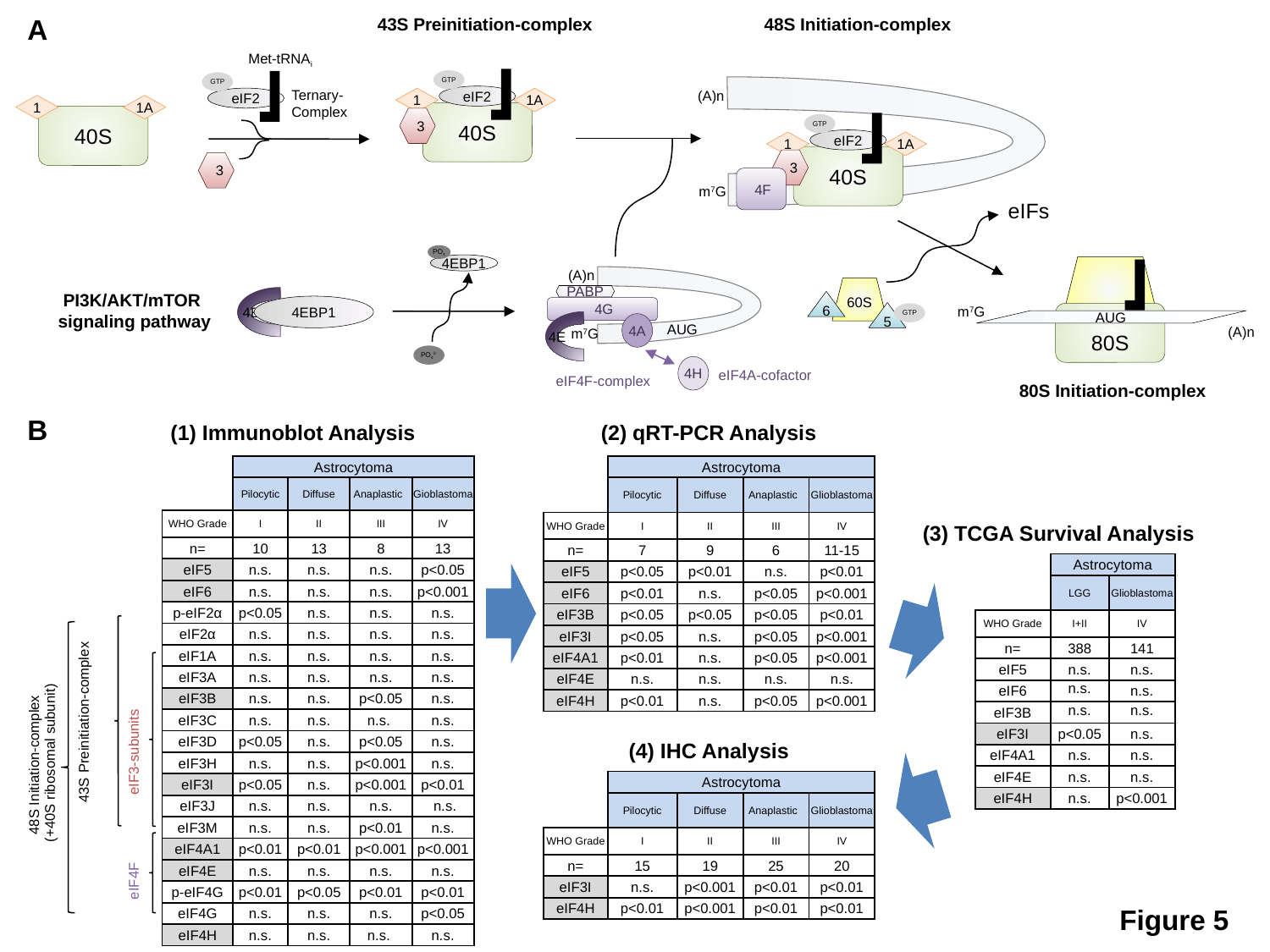

A
43S Preinitiation-complex
48S Initiation-complex
Met-tRNAi

GTP
eIF2

GTP
eIF2
1
1A
40S
Ternary-
Complex
(A)n
1
1A
40S
3

GTP
eIF2
1
1A
40S
3
3
 4F
m7G
eIFs
PO4
4EBP1

(A)n
PABP
 4G
4E
4A
AUG
m7G
eIF4F-complex
4E
60S
PI3K/AKT/mTOR
signaling pathway
6
4EBP1
m7G
AUG
5
GTP
80S

(A)n
PO42-
4H
eIF4A-cofactor
80S Initiation-complex
B
(1) Immunoblot Analysis
(2) qRT-PCR Analysis
|  |  |  |  | Astrocytoma |  |  |  |
| --- | --- | --- | --- | --- | --- | --- | --- |
|  |  |  |  | Pilocytic | Diffuse | Anaplastic | Gioblastoma |
|  |  |  | WHO Grade | I | II | III | IV |
|  |  |  | n= | 10 | 13 | 8 | 13 |
|  |  |  | eIF5 | n.s. | n.s. | n.s. | p<0.05 |
|  |  |  | eIF6 | n.s. | n.s. | n.s. | p<0.001 |
| 48S Initiation-complex (+40S ribosomal subunit) | 43S Preinitiation-complex |  | p-eIF2α | p<0.05 | n.s. | n.s. | n.s. |
|  |  |  | eIF2α | n.s. | n.s. | n.s. | n.s. |
|  |  |  | eIF1A | n.s. | n.s. | n.s. | n.s. |
|  |  | eIF3-subunits | eIF3A | n.s. | n.s. | n.s. | n.s. |
|  |  |  | eIF3B | n.s. | n.s. | p<0.05 | n.s. |
|  |  |  | eIF3C | n.s. | n.s. | n.s. | n.s. |
|  |  |  | eIF3D | p<0.05 | n.s. | p<0.05 | n.s. |
|  |  |  | eIF3H | n.s. | n.s. | p<0.001 | n.s. |
|  |  |  | eIF3I | p<0.05 | n.s. | p<0.001 | p<0.01 |
|  |  |  | eIF3J | n.s. | n.s. | n.s. | n.s. |
|  |  |  | eIF3M | n.s. | n.s. | p<0.01 | n.s. |
|  |  | eIF4F | eIF4A1 | p<0.01 | p<0.01 | p<0.001 | p<0.001 |
|  |  |  | eIF4E | n.s. | n.s. | n.s. | n.s. |
|  |  |  | p-eIF4G | p<0.01 | p<0.05 | p<0.01 | p<0.01 |
|  |  |  | eIF4G | n.s. | n.s. | n.s. | p<0.05 |
|  |  |  | eIF4H | n.s. | n.s. | n.s. | n.s. |
|  | Astrocytoma |  |  |  |
| --- | --- | --- | --- | --- |
|  | Pilocytic | Diffuse | Anaplastic | Glioblastoma |
| WHO Grade | I | II | III | IV |
| n= | 7 | 9 | 6 | 11-15 |
| eIF5 | p<0.05 | p<0.01 | n.s. | p<0.01 |
| eIF6 | p<0.01 | n.s. | p<0.05 | p<0.001 |
| eIF3B | p<0.05 | p<0.05 | p<0.05 | p<0.01 |
| eIF3I | p<0.05 | n.s. | p<0.05 | p<0.001 |
| eIF4A1 | p<0.01 | n.s. | p<0.05 | p<0.001 |
| eIF4E | n.s. | n.s. | n.s. | n.s. |
| eIF4H | p<0.01 | n.s. | p<0.05 | p<0.001 |
(3) TCGA Survival Analysis
|  | Astrocytoma |  |
| --- | --- | --- |
|  | LGG | Glioblastoma |
| WHO Grade | I+II | IV |
| n= | 388 | 141 |
| eIF5 | n.s. | n.s. |
| eIF6 | n.s. | n.s. |
| eIF3B | n.s. | n.s. |
| eIF3I | p<0.05 | n.s. |
| eIF4A1 | n.s. | n.s. |
| eIF4E | n.s. | n.s. |
| eIF4H | n.s. | p<0.001 |

(4) IHC Analysis

|  | Astrocytoma |  |  |  |
| --- | --- | --- | --- | --- |
|  | Pilocytic | Diffuse | Anaplastic | Glioblastoma |
| WHO Grade | I | II | III | IV |
| n= | 15 | 19 | 25 | 20 |
| eIF3I | n.s. | p<0.001 | p<0.01 | p<0.01 |
| eIF4H | p<0.01 | p<0.001 | p<0.01 | p<0.01 |

Figure 5